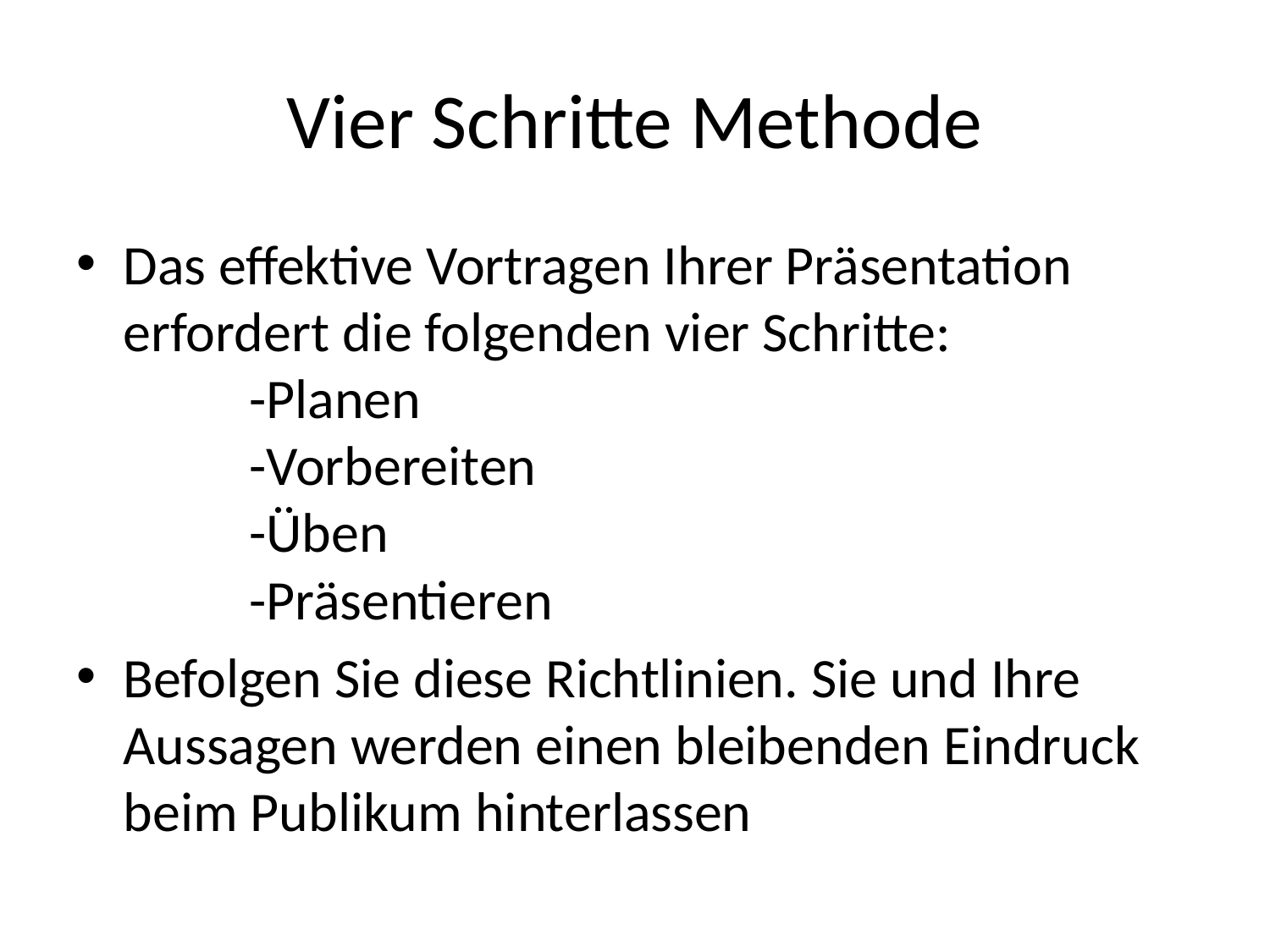

# Vier Schritte Methode
Das effektive Vortragen Ihrer Präsentation erfordert die folgenden vier Schritte:
	-Planen
	-Vorbereiten
	-Üben
	-Präsentieren
Befolgen Sie diese Richtlinien. Sie und Ihre Aussagen werden einen bleibenden Eindruck beim Publikum hinterlassen